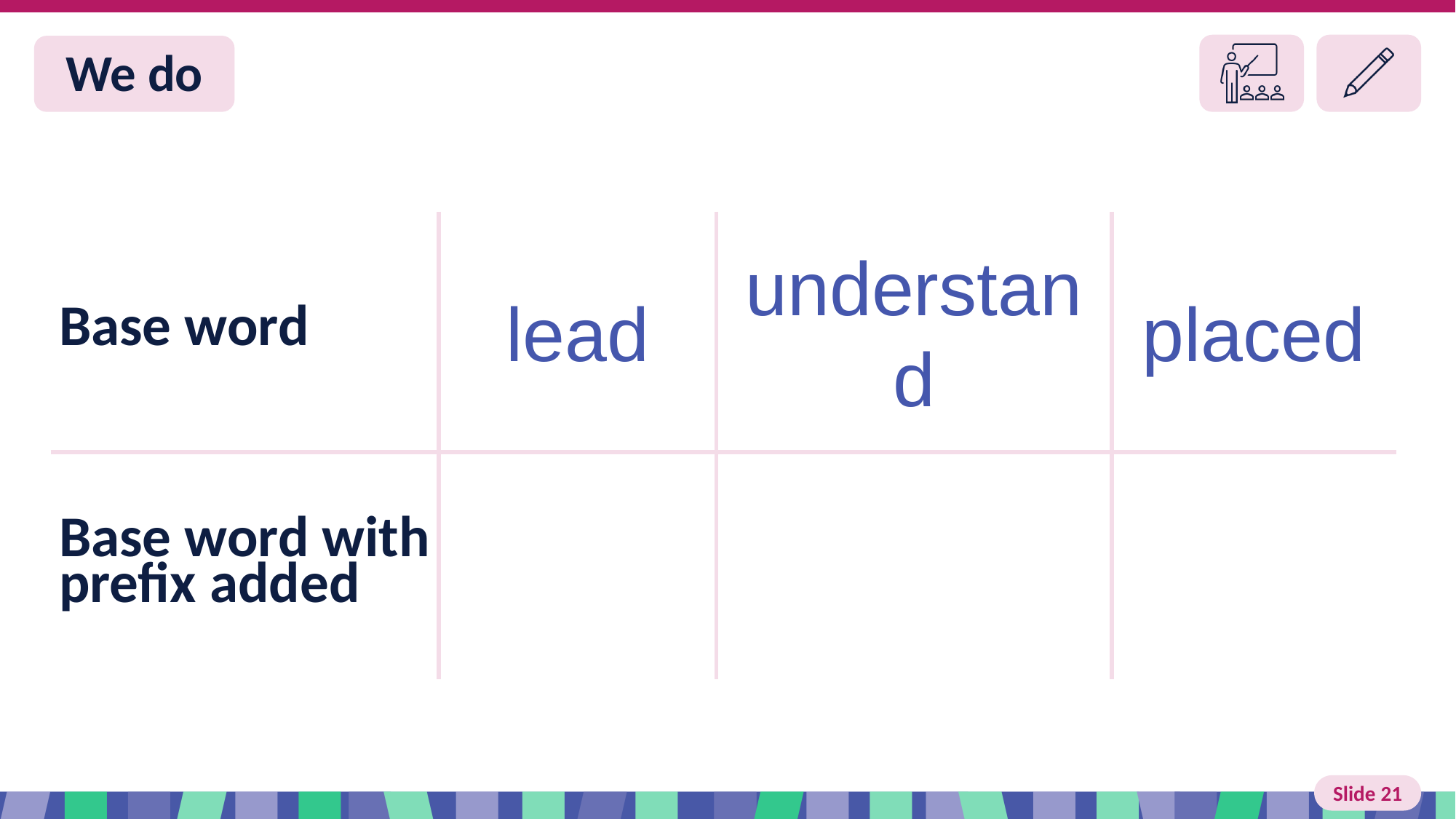

Slide 21 We do
| Base word | lead | understand | placed |
| --- | --- | --- | --- |
| Base word with prefix added |  |  |  |